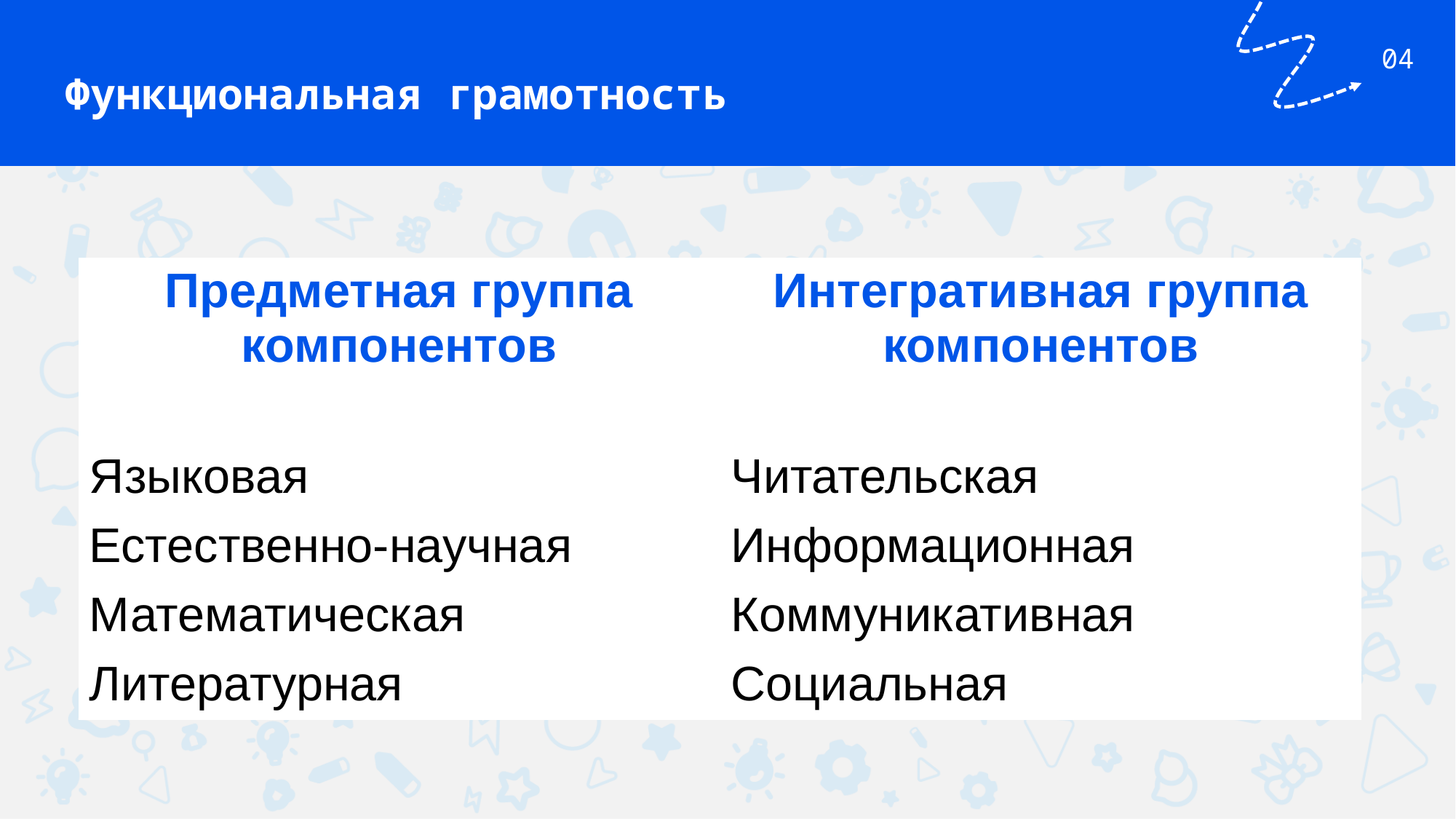

Функциональная грамотность
04
| Предметная группа компонентов | Интегративная группа компонентов |
| --- | --- |
| Языковая | Читательская |
| Естественно-научная | Информационная |
| Математическая | Коммуникативная |
| Литературная | Социальная |